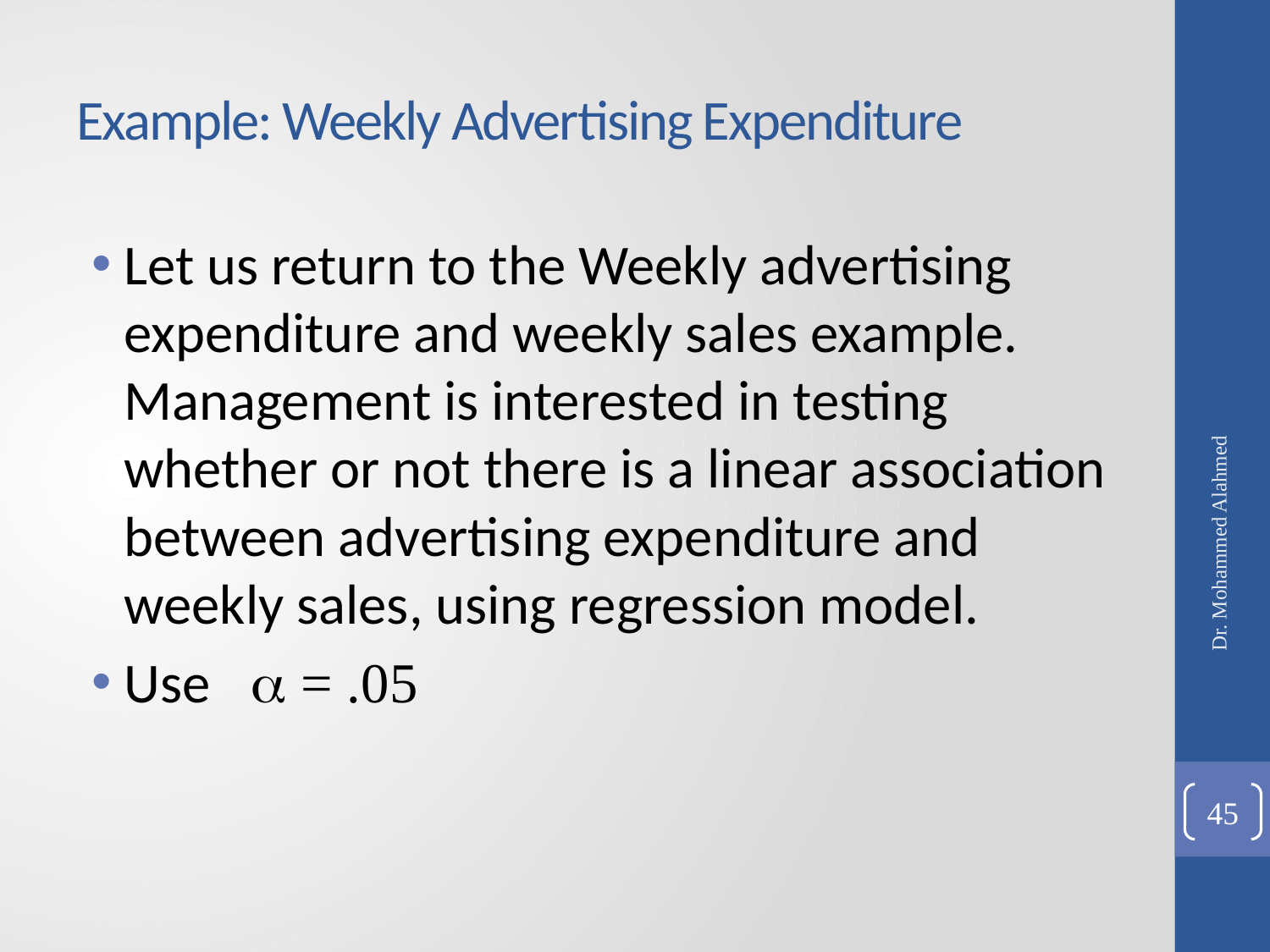

# Example: Weekly Advertising Expenditure
Let us return to the Weekly advertising expenditure and weekly sales example. Management is interested in testing whether or not there is a linear association between advertising expenditure and weekly sales, using regression model.
Use  α = .05
Dr. Mohammed Alahmed
45